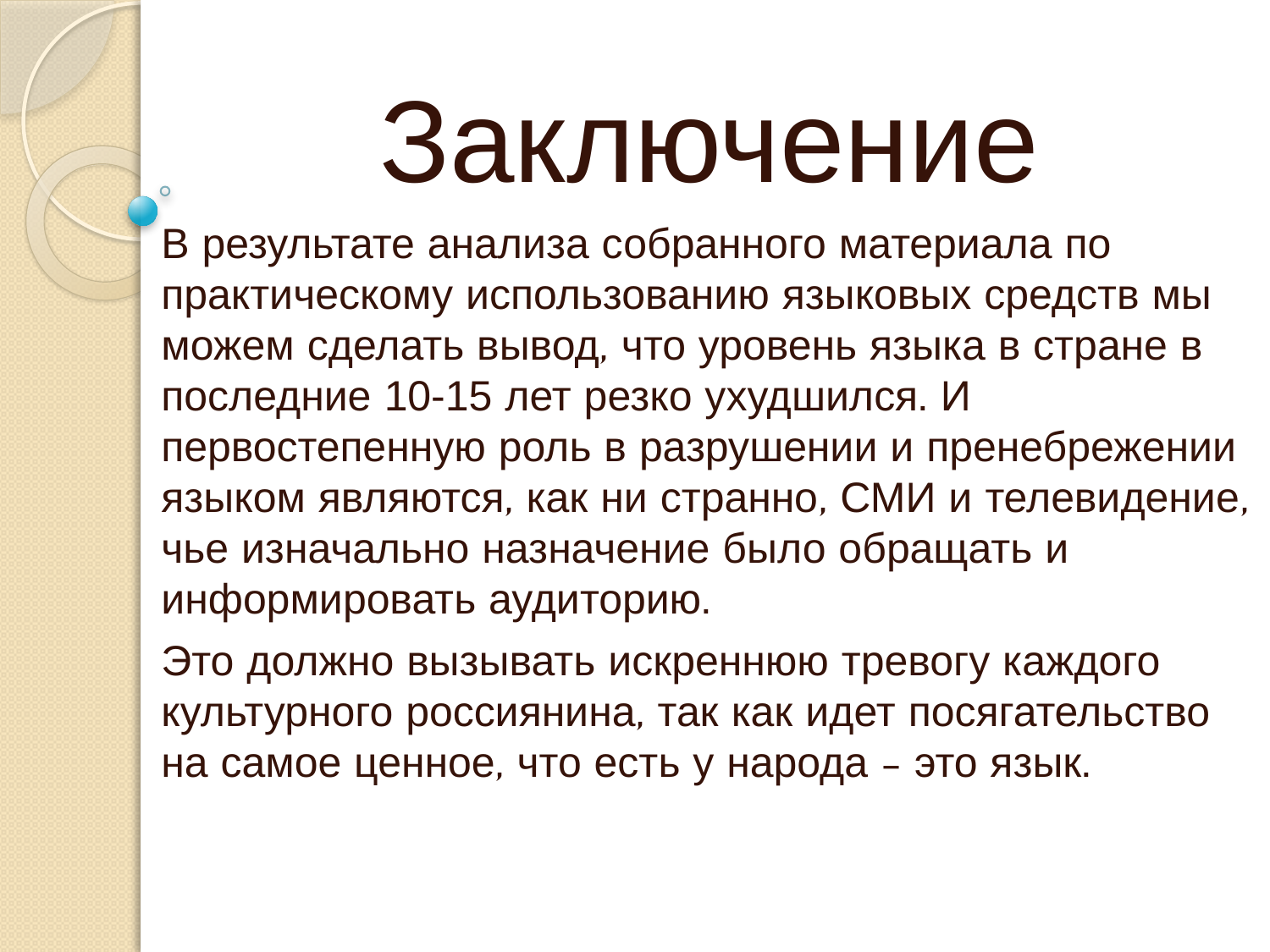

Заключение
В результате анализа собранного материала по практическому использованию языковых средств мы можем сделать вывод, что уровень языка в стране в последние 10-15 лет резко ухудшился. И первостепенную роль в разрушении и пренебрежении языком являются, как ни странно, СМИ и телевидение, чье изначально назначение было обращать и информировать аудиторию.
Это должно вызывать искреннюю тревогу каждого культурного россиянина, так как идет посягательство на самое ценное, что есть у народа – это язык.